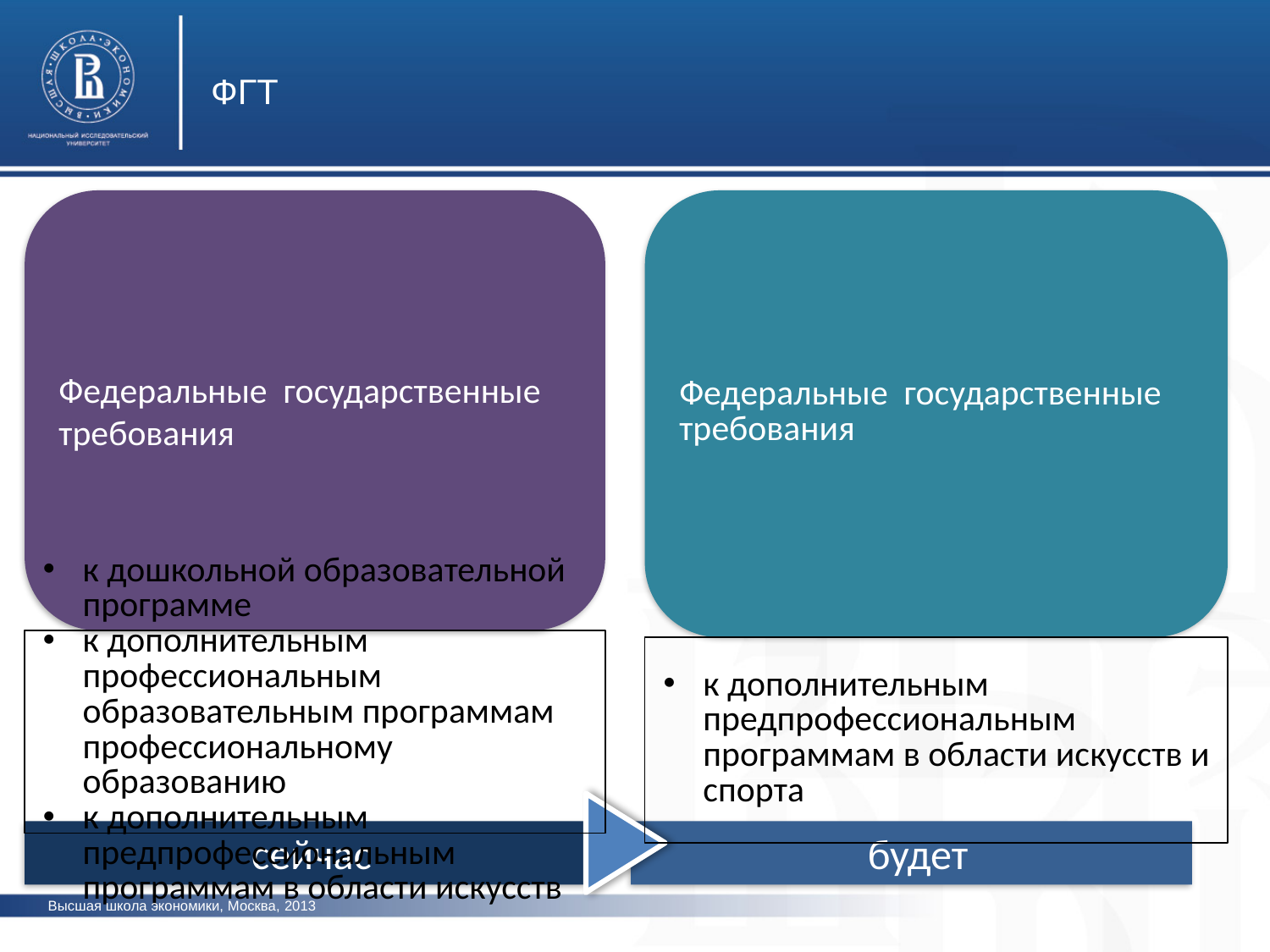

ФГТ
Федеральные  государственные  требования
к дошкольной образовательной программе
к дополнительным профессиональным образовательным программам профессиональному образованию
к дополнительным предпрофессиональным программам в области искусств
Федеральные  государственные  требования
к дополнительным предпрофессиональным программам в области искусств и спорта

сейчас
будет
Высшая школа экономики, Москва, 2013